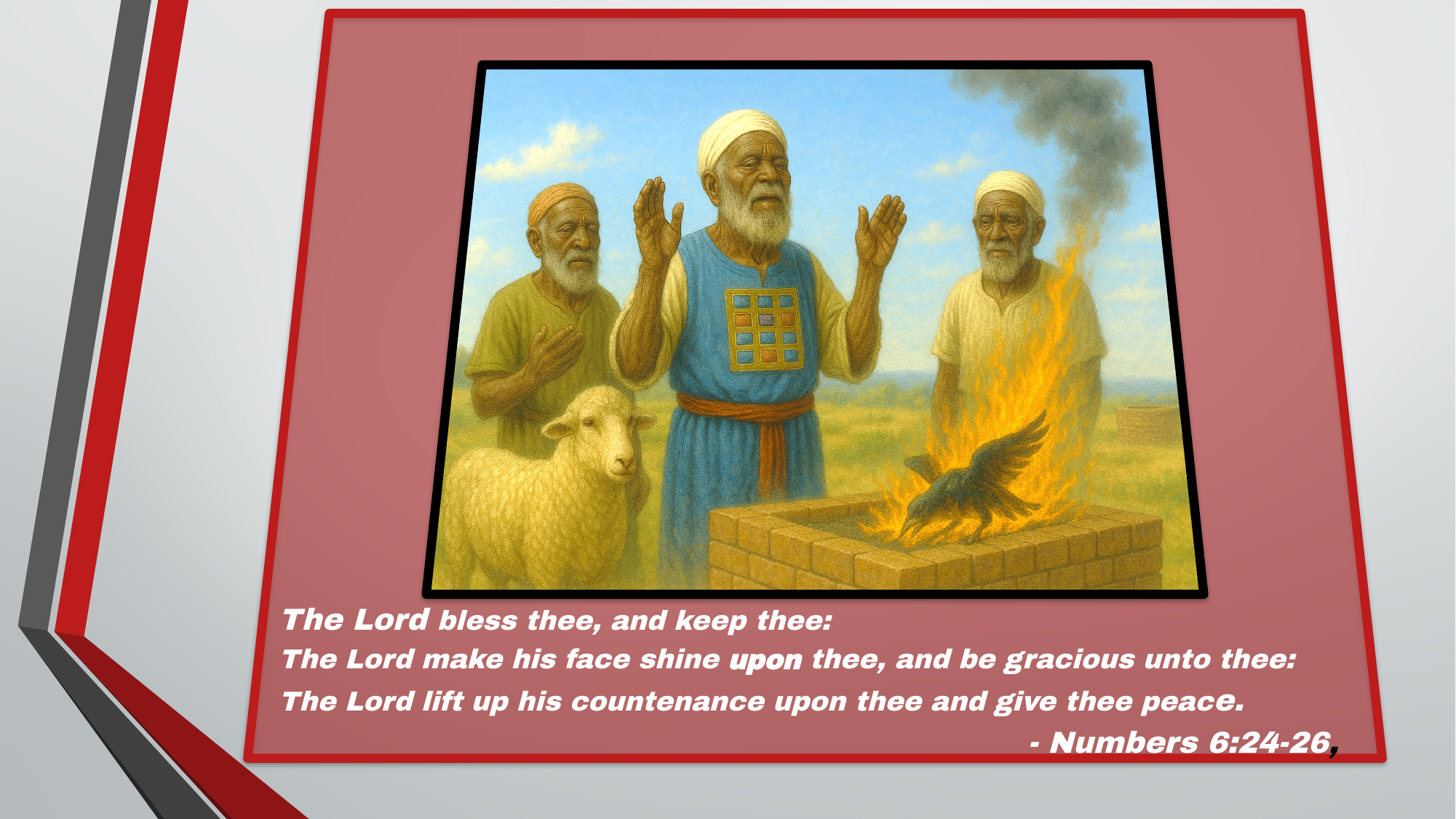

The Lord bless thee, and keep thee:
The Lord make his face shine upon thee, and be gracious unto thee:
The Lord lift up his countenance upon thee and give thee peace.
  - Numbers 6:24-26,